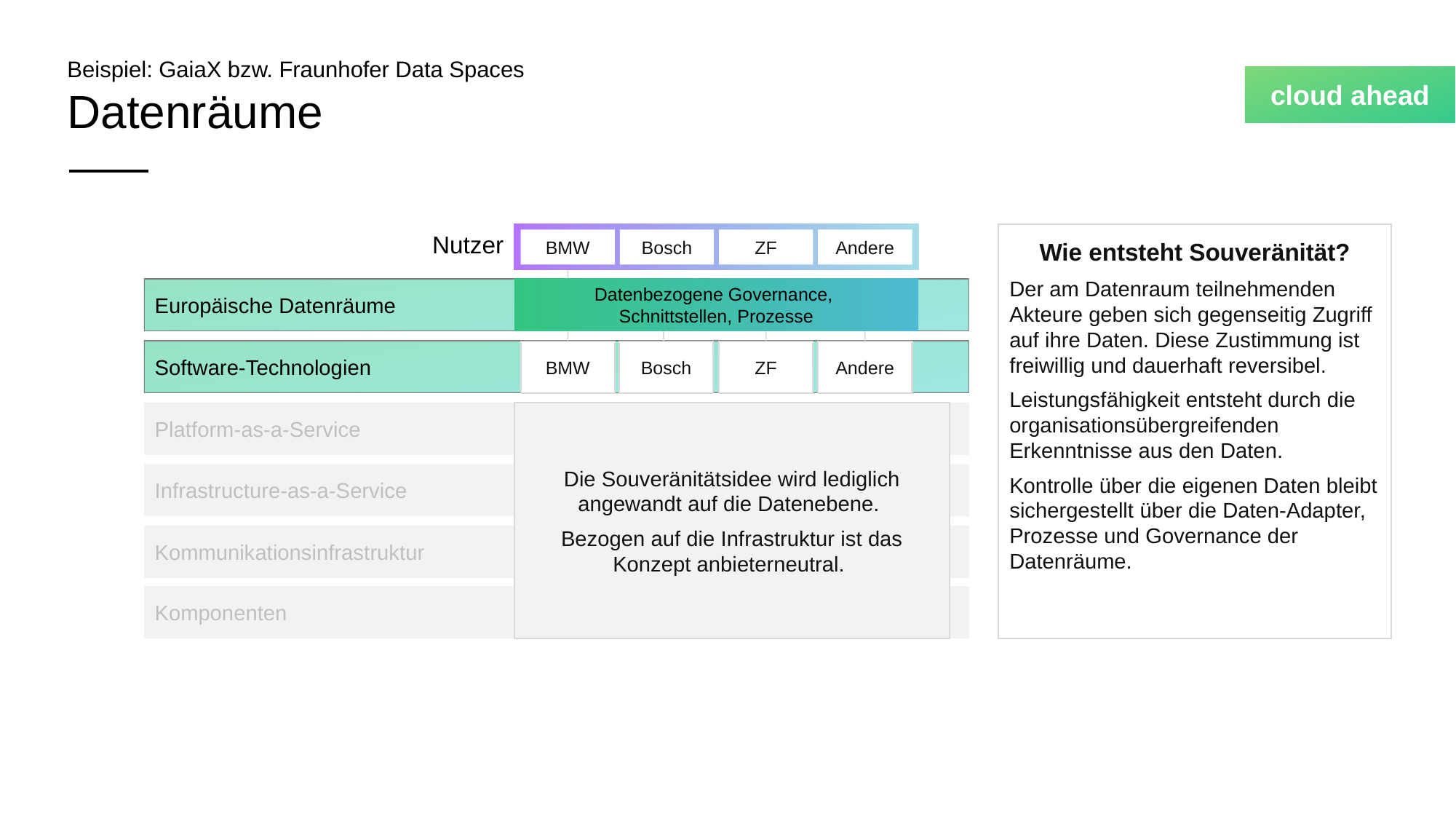

# Beispiel: GaiaX bzw. Fraunhofer Data Spaces Datenräume
Nutzer

Wie entsteht Souveränität?
Der am Datenraum teilnehmenden Akteure geben sich gegenseitig Zugriff auf ihre Daten. Diese Zustimmung ist freiwillig und dauerhaft reversibel.
Leistungsfähigkeit entsteht durch die organisationsübergreifenden Erkenntnisse aus den Daten.
Kontrolle über die eigenen Daten bleibt sichergestellt über die Daten-Adapter, Prozesse und Governance der Datenräume.
BMW
Bosch
ZF
Andere
Datenbezogene Governance,
Schnittstellen, Prozesse
Europäische Datenräume
Software-Technologien
BMW
Bosch
ZF
Andere
Platform-as-a-Service
Infrastructure-as-a-Service
Kommunikationsinfrastruktur
Komponenten
Die Souveränitätsidee wird lediglich angewandt auf die Datenebene.
Bezogen auf die Infrastruktur ist das Konzept anbieterneutral.